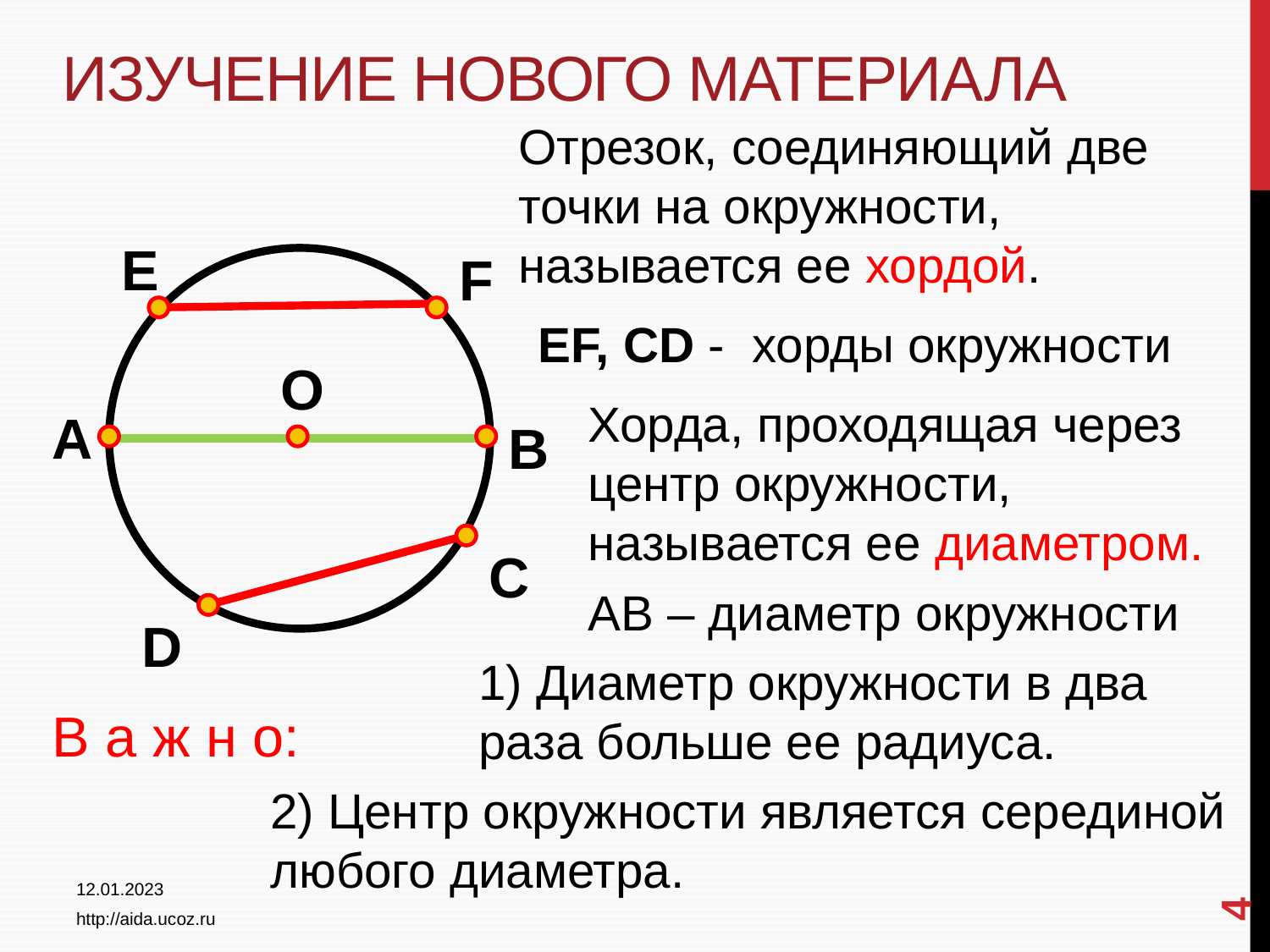

# Изучение нового материала
Отрезок, соединяющий две точки на окружности, называется ее хордой.
Е
F

EF, CD -  хорды окружности
О
Хорда, проходящая через центр окружности, называется ее диаметром.
A
B

C
АВ – диаметр окружности

D
1) Диаметр окружности в два раза больше ее радиуса.
В а ж н о:
2) Центр окружности является серединой любого диаметра.
4
12.01.2023
http://aida.ucoz.ru